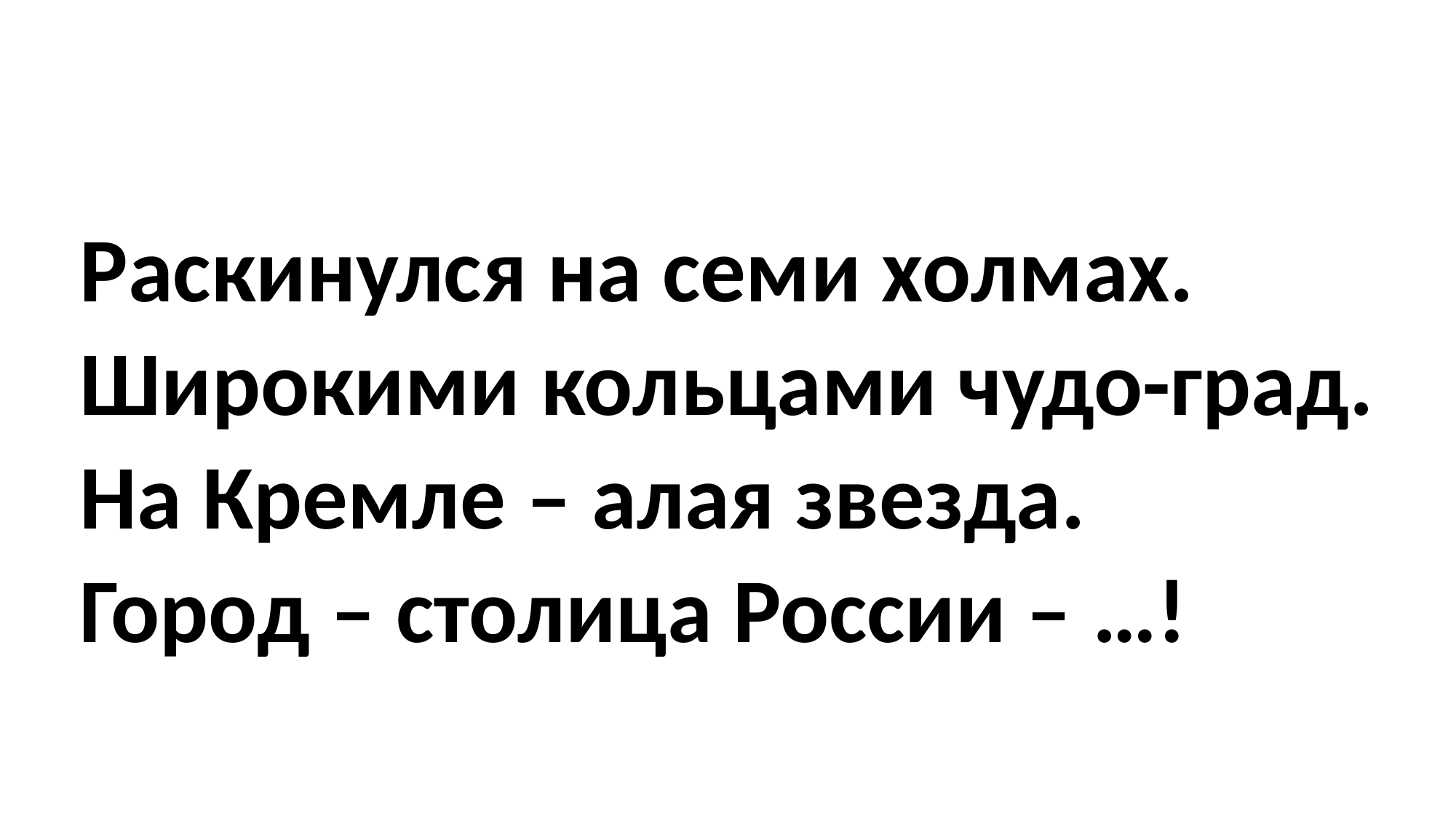

#
Раскинулся на семи холмах.
Широкими кольцами чудо-град.
На Кремле – алая звезда.
Город – столица России – …!